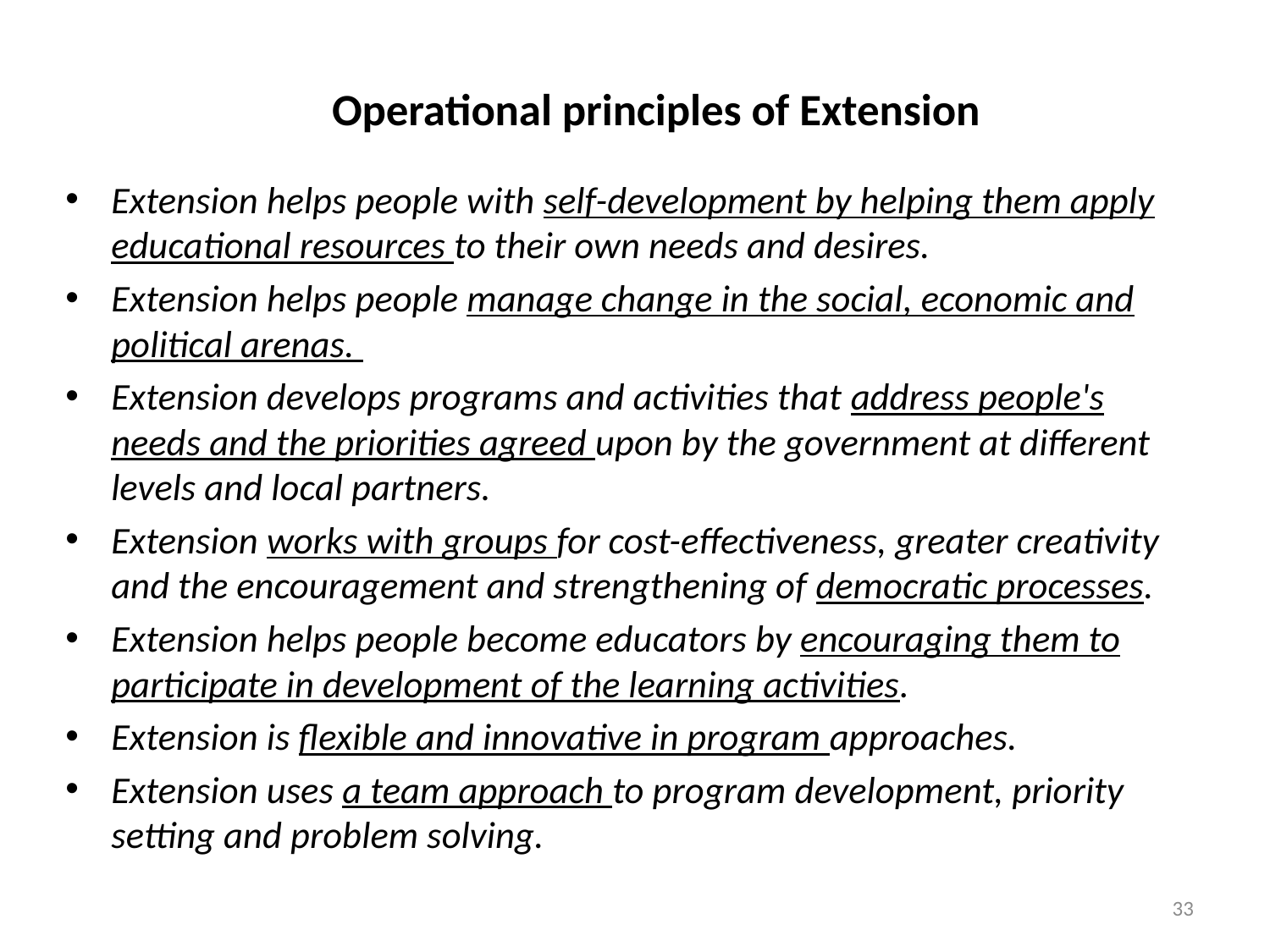

# Operational principles of Extension
Extension helps people with self-development by helping them apply educational resources to their own needs and desires.
Extension helps people manage change in the social, economic and political arenas.
Extension develops programs and activities that address people's needs and the priorities agreed upon by the government at different levels and local partners.
Extension works with groups for cost-effectiveness, greater creativity and the encouragement and strengthening of democratic processes.
Extension helps people become educators by encouraging them to participate in development of the learning activities.
Extension is flexible and innovative in program approaches.
Extension uses a team approach to program development, priority setting and problem solving.

33